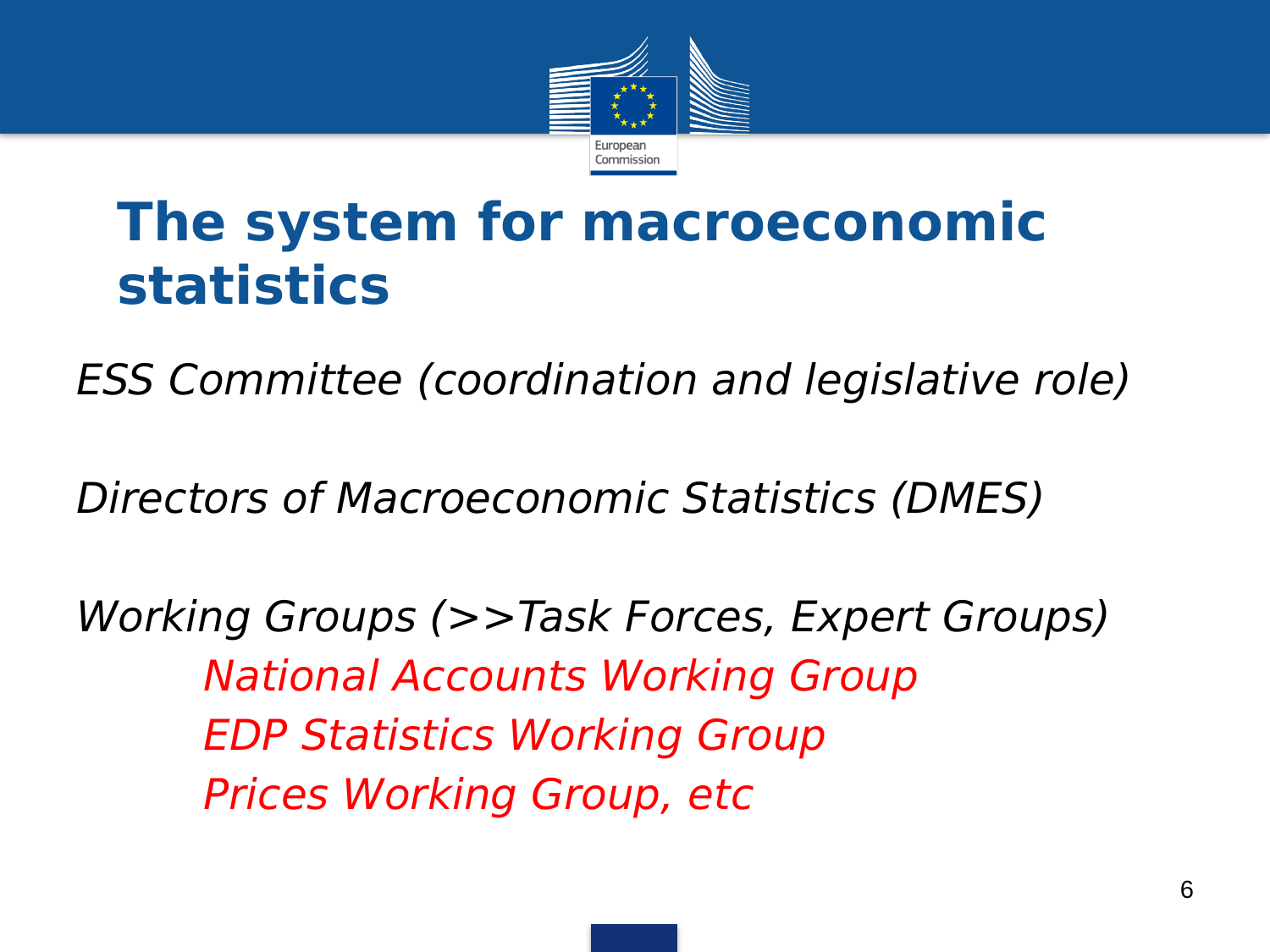

# The system for macroeconomic statistics
ESS Committee (coordination and legislative role)

Directors of Macroeconomic Statistics (DMES)

Working Groups (>>Task Forces, Expert Groups)
	National Accounts Working Group
	EDP Statistics Working Group
	Prices Working Group, etc

6